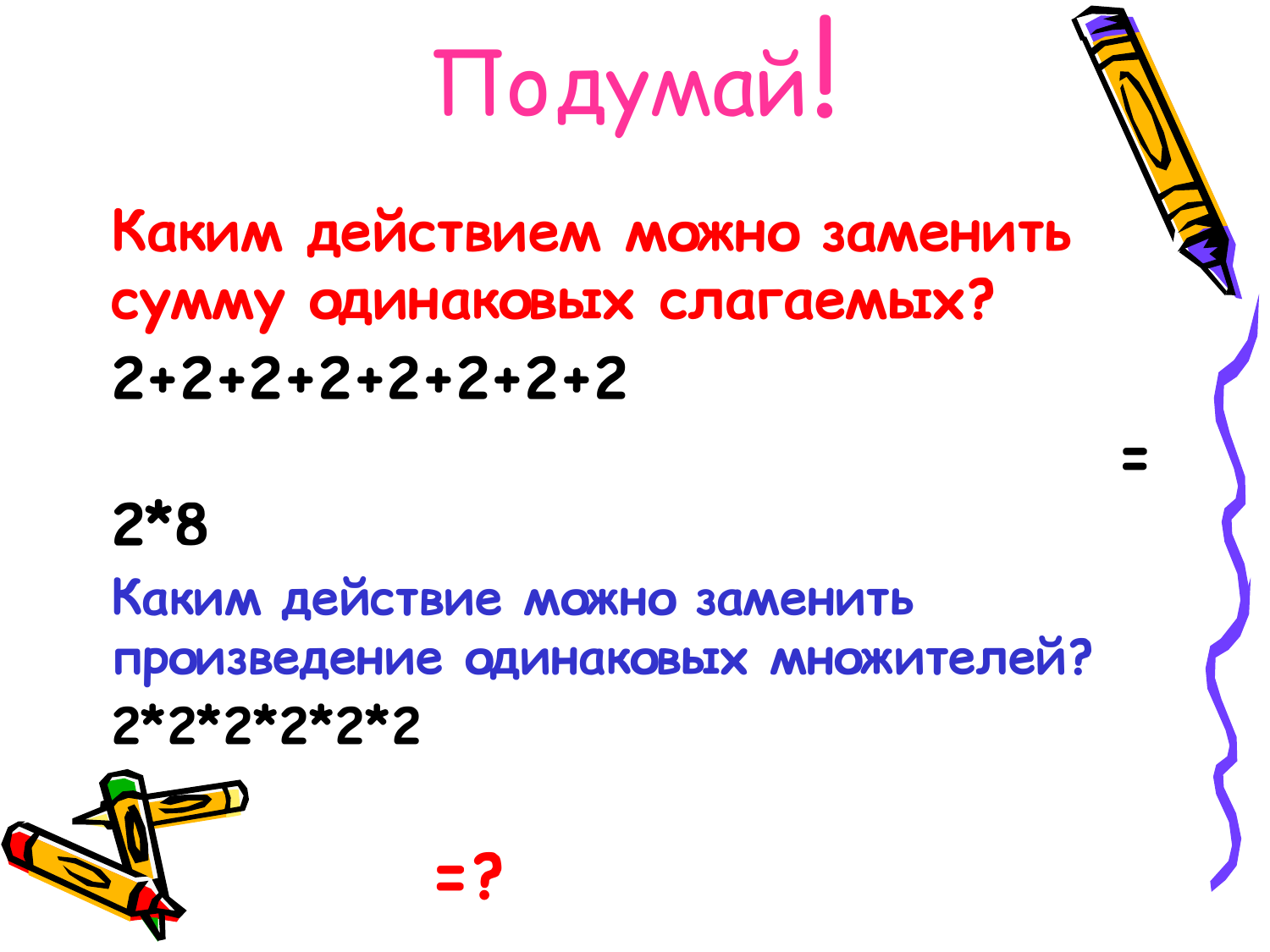

# Подумай!
Каким действием можно заменить сумму одинаковых слагаемых?
2+2+2+2+2+2+2+2
                                         = 2*8
Каким действие можно заменить произведение одинаковых множителей?
2*2*2*2*2*2

               =?